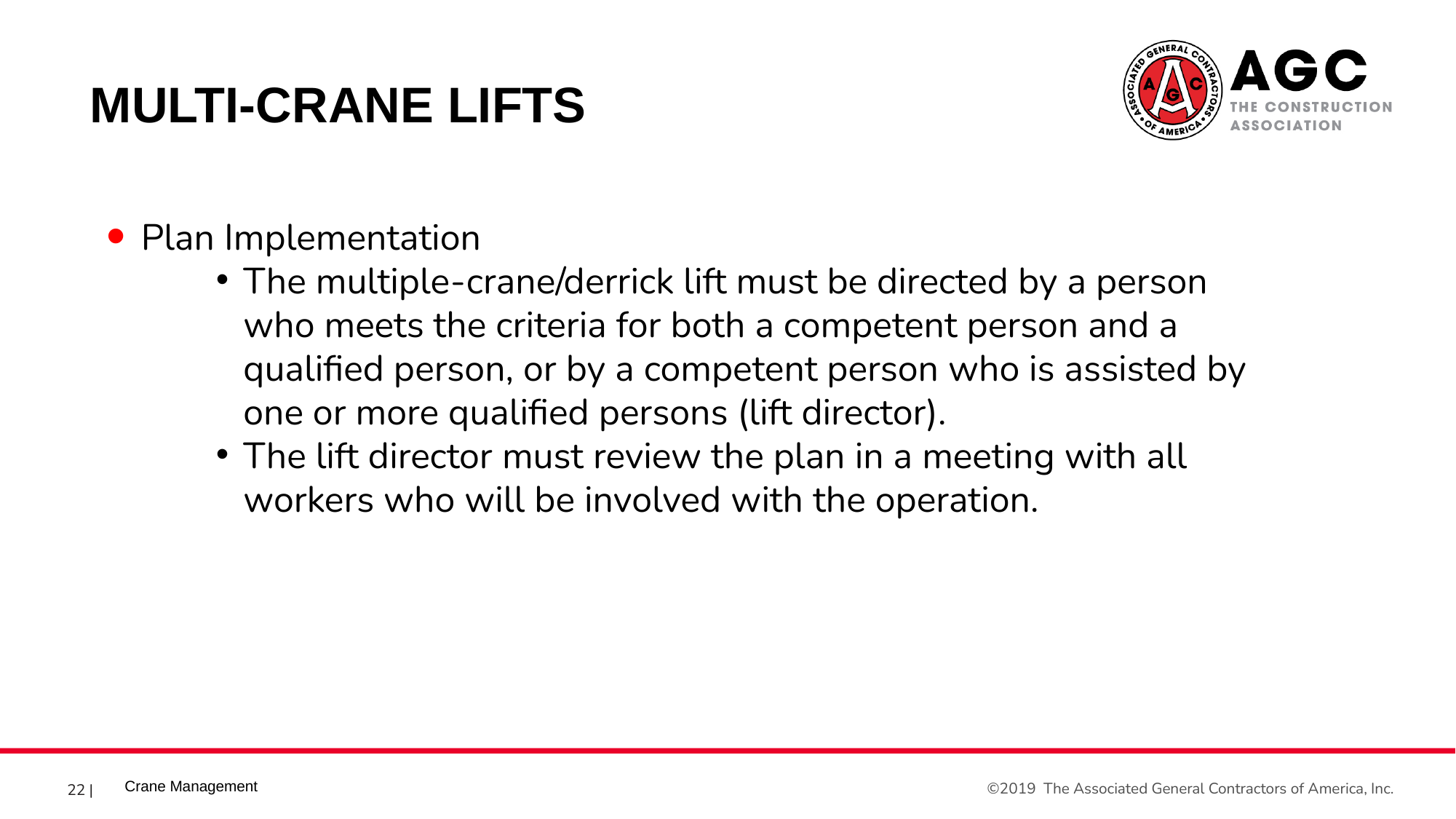

MULTI-CRANE LIFTS

Plan Implementation
The multiple-crane/derrick lift must be directed by a person who meets the criteria for both a competent person and a qualified person, or by a competent person who is assisted by one or more qualified persons (lift director).
The lift director must review the plan in a meeting with all workers who will be involved with the operation.
Crane Management